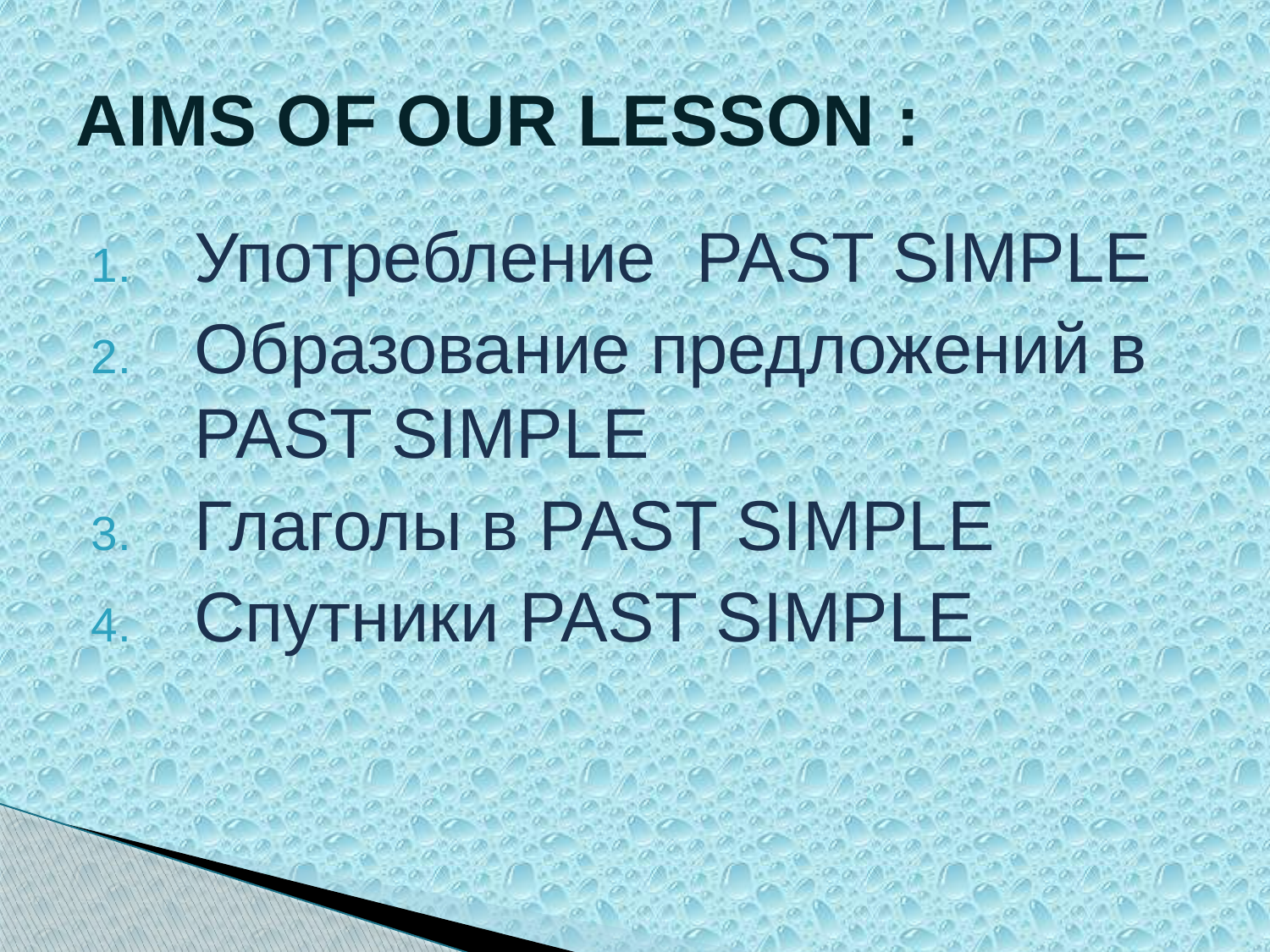

# AIMS OF OUR LESSON :
Употребление  PAST SIMPLE
Образование предложений в PAST SIMPLE
Глаголы в PAST SIMPLE
Спутники PAST SIMPLE